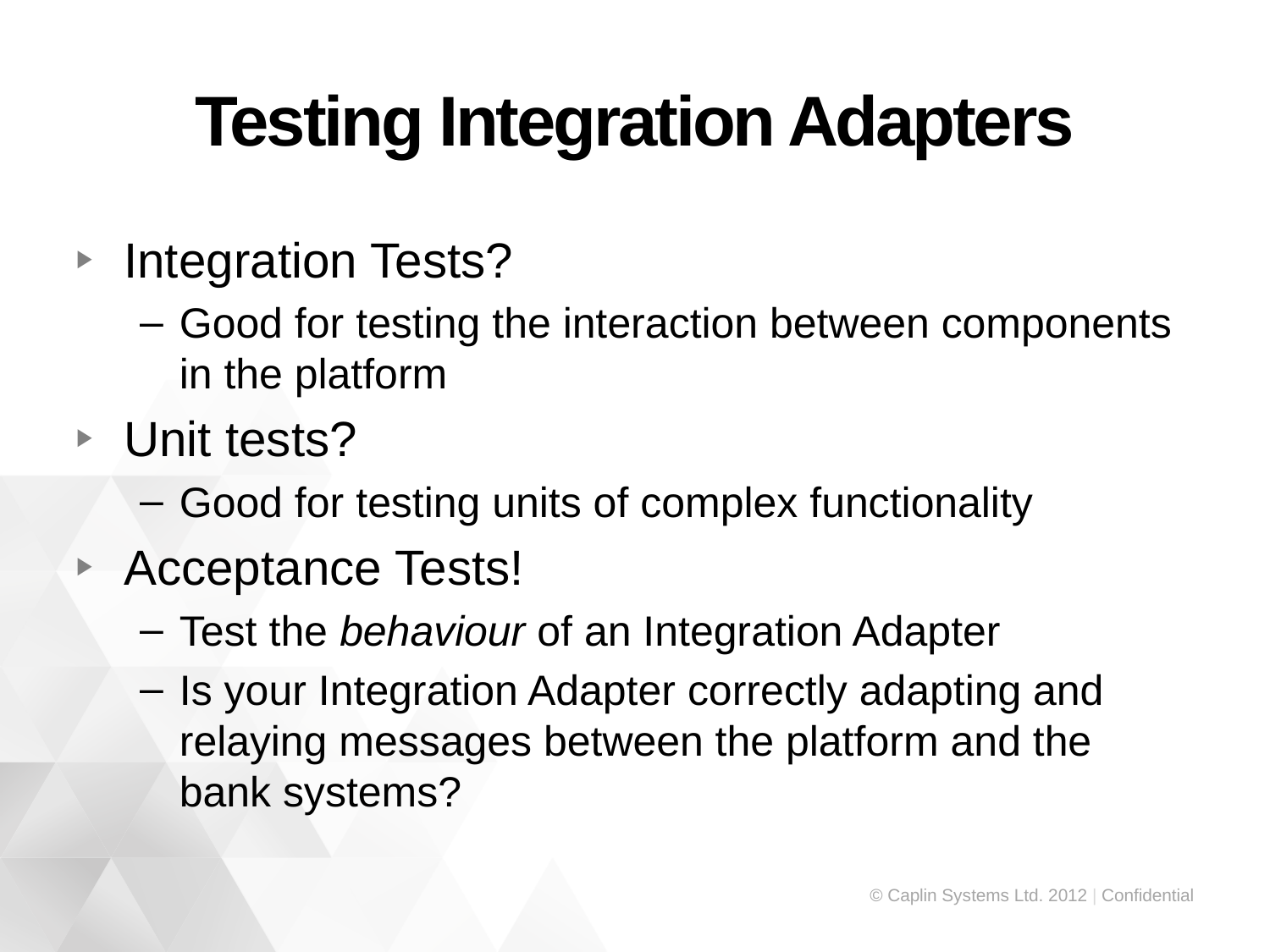

# Testing Integration Adapters
Integration Tests?
Good for testing the interaction between components in the platform
Unit tests?
Good for testing units of complex functionality
Acceptance Tests!
Test the behaviour of an Integration Adapter
Is your Integration Adapter correctly adapting and relaying messages between the platform and the bank systems?